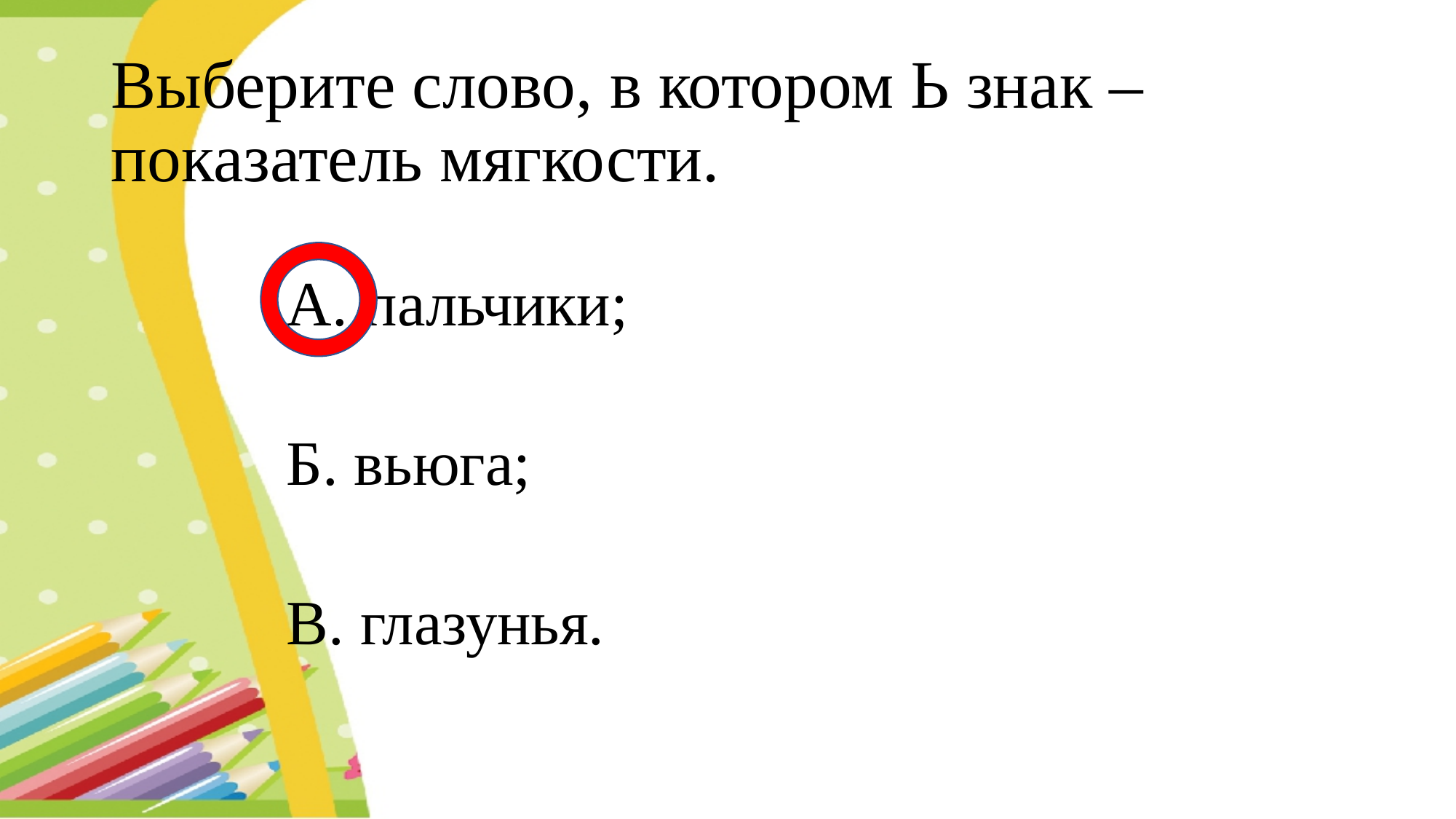

# Выберите слово, в котором Ь знак – показатель мягкости.

А. пальчики;

Б. вьюга;

В. глазунья.